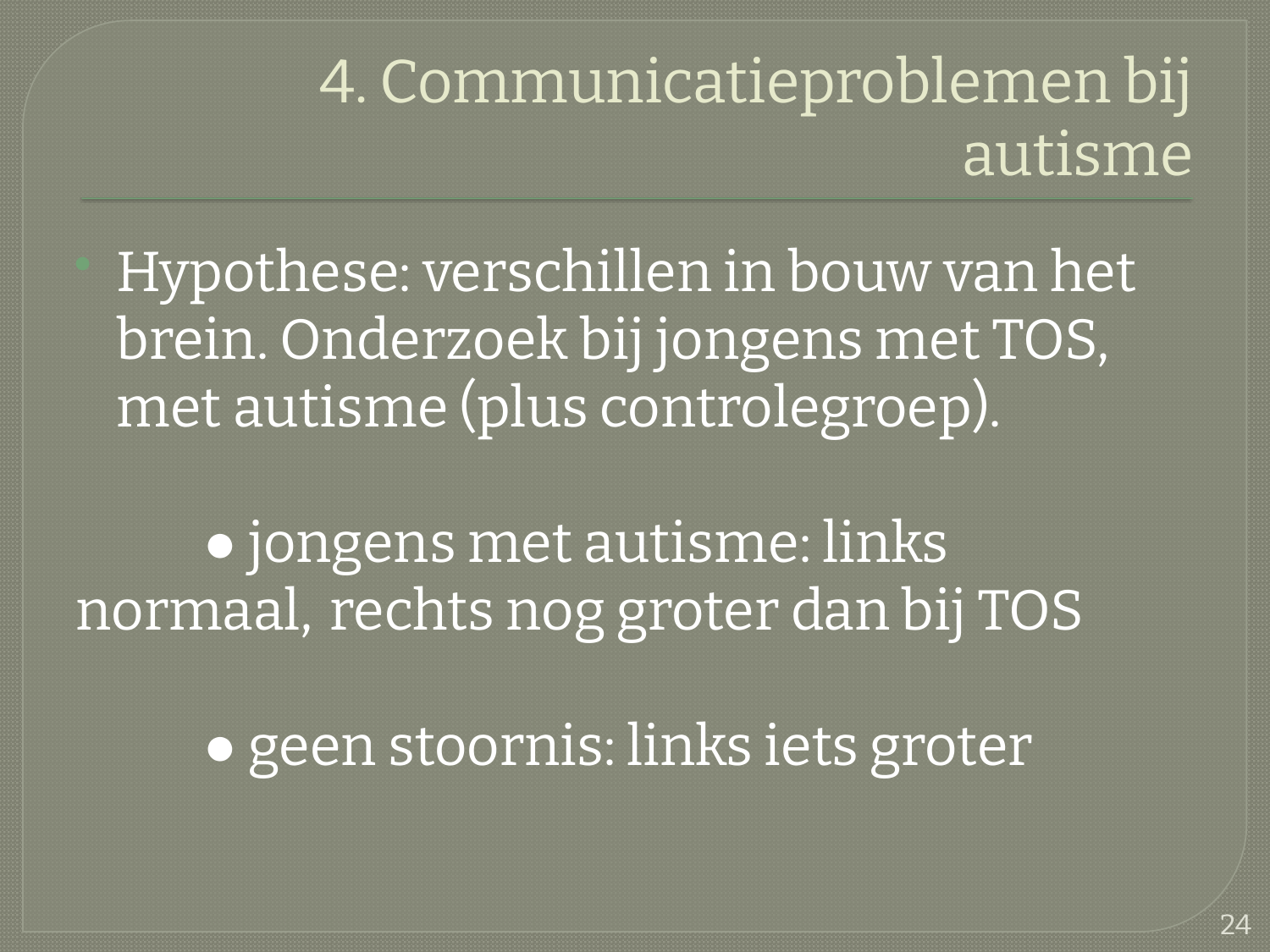

# 4. Communicatieproblemen bij autisme
Hypothese: verschillen in bouw van het brein. Onderzoek bij jongens met TOS, met autisme (plus controlegroep).

	● jongens met autisme: links normaal, 	rechts nog groter dan bij TOS

	● geen stoornis: links iets groter

24